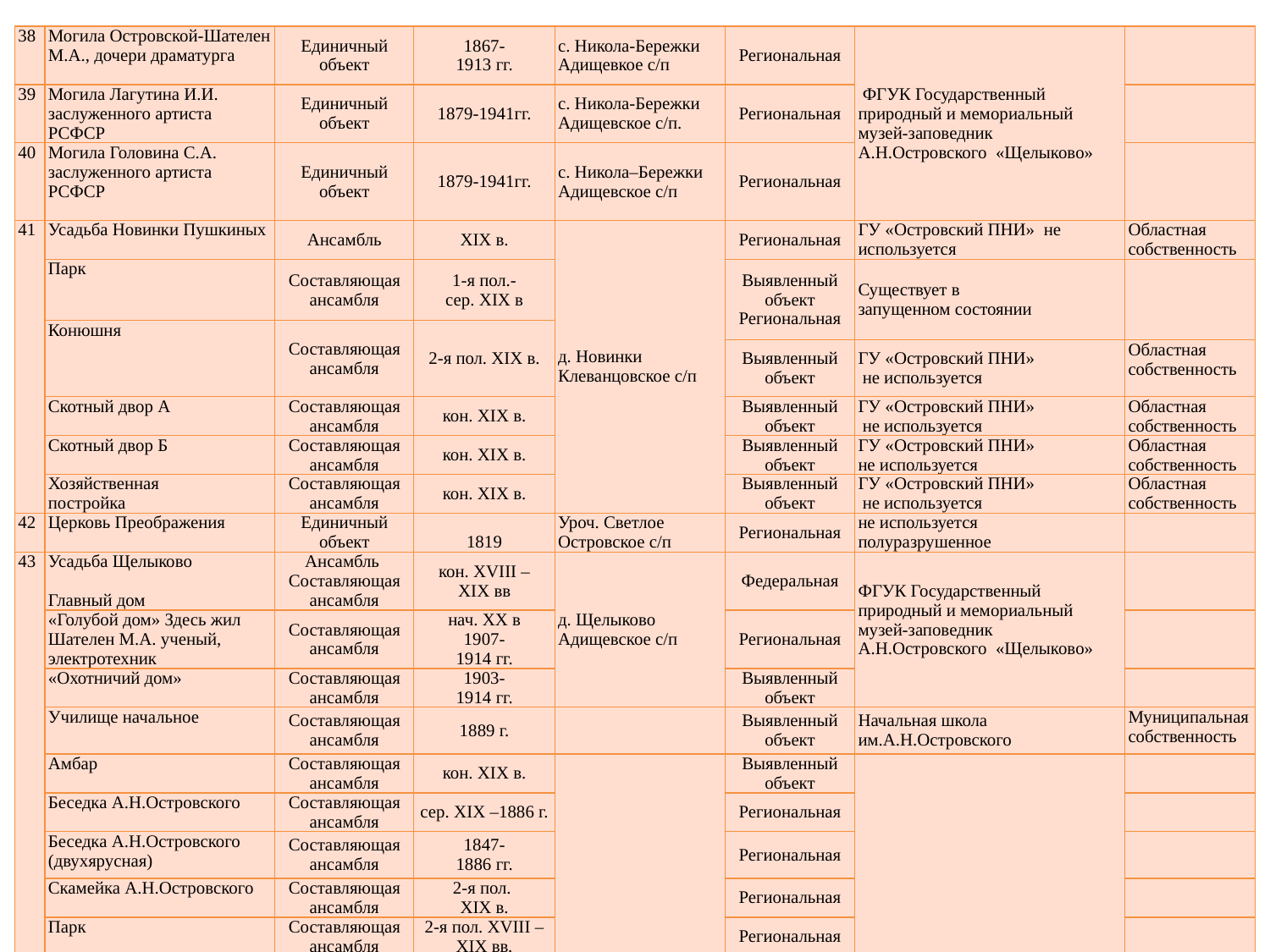

| 38 | Могила Островской-Шателен М.А., дочери драматурга | Единичный объект | 1867- 1913 гг. | с. Никола-Бережки Адищевкое с/п | Региональная | ФГУК Государственный природный и мемориальный музей-заповедник А.Н.Островского «Щелыково» |  |
| --- | --- | --- | --- | --- | --- | --- | --- |
| 39 | Могила Лагутина И.И. заслуженного артиста РСФСР | Единичный объект | 1879-1941гг. | с. Никола-Бережки Адищевское с/п. | Региональная |  |  |
| 40 | Могила Головина С.А. заслуженного артиста РСФСР | Единичный объект | 1879-1941гг. | с. Никола–Бережки Адищевское с/п | Региональная |  |  |
| 41 | Усадьба Новинки Пушкиных | Ансамбль | ХIХ в. | д. Новинки Клеванцовское с/п | Региональная | ГУ «Островский ПНИ» не используется | Областная собственность |
|  | Парк | Составляющая ансамбля | 1-я пол.- сер. ХIХ в |  | Выявленный объект Региональная | Существует в запущенном состоянии |  |
|  | Конюшня | Составляющая ансамбля | 2-я пол. ХIХ в. |  |  |  |  |
|  |  |  |  |  | Выявленный объект | ГУ «Островский ПНИ» не используется | Областная собственность |
|  | Скотный двор А | Составляющая ансамбля | кон. ХIХ в. |  | Выявленный объект | ГУ «Островский ПНИ» не используется | Областная собственность |
|  | Скотный двор Б | Составляющая ансамбля | кон. ХIХ в. |  | Выявленный объект | ГУ «Островский ПНИ» не используется | Областная собственность |
|  | Хозяйственная постройка | Составляющая ансамбля | кон. ХIХ в. |  | Выявленный объект | ГУ «Островский ПНИ» не используется | Областная собственность |
| 42 | Церковь Преображения | Единичный объект | 1819 | Уроч. Светлое Островское с/п | Региональная | не используется полуразрушенное |  |
| 43 | Усадьба Щелыково   Главный дом | Ансамбль  Составляющая ансамбля | кон. ХVIII – ХIХ вв | д. Щелыково Адищевское с/п | Федеральная | ФГУК Государственный природный и мемориальный музей-заповедник А.Н.Островского «Щелыково» |  |
|  | «Голубой дом» Здесь жил Шателен М.А. ученый, электротехник | Составляющая ансамбля | нач. ХХ в 1907- 1914 гг. |  | Региональная |  |  |
|  | «Охотничий дом» | Составляющая ансамбля | 1903- 1914 гг. |  | Выявленный объект |  |  |
|  | Училище начальное | Составляющая ансамбля | 1889 г. |  | Выявленный объект | Начальная школа им.А.Н.Островского | Муниципальная собственность |
|  | Амбар | Составляющая ансамбля | кон. ХIХ в. |  | Выявленный объект |  |  |
|  | Беседка А.Н.Островского | Составляющая ансамбля | сер. ХIХ –1886 г. |  | Региональная |  |  |
|  | Беседка А.Н.Островского (двухярусная) | Составляющая ансамбля | 1847- 1886 гг. |  | Региональная |  |  |
|  | Скамейка А.Н.Островского | Составляющая ансамбля | 2-я пол. ХIХ в. |  | Региональная |  |  |
|  | Парк | Составляющая ансамбля | 2-я пол. ХVIII – ХIХ вв. |  | Региональная |  |  |